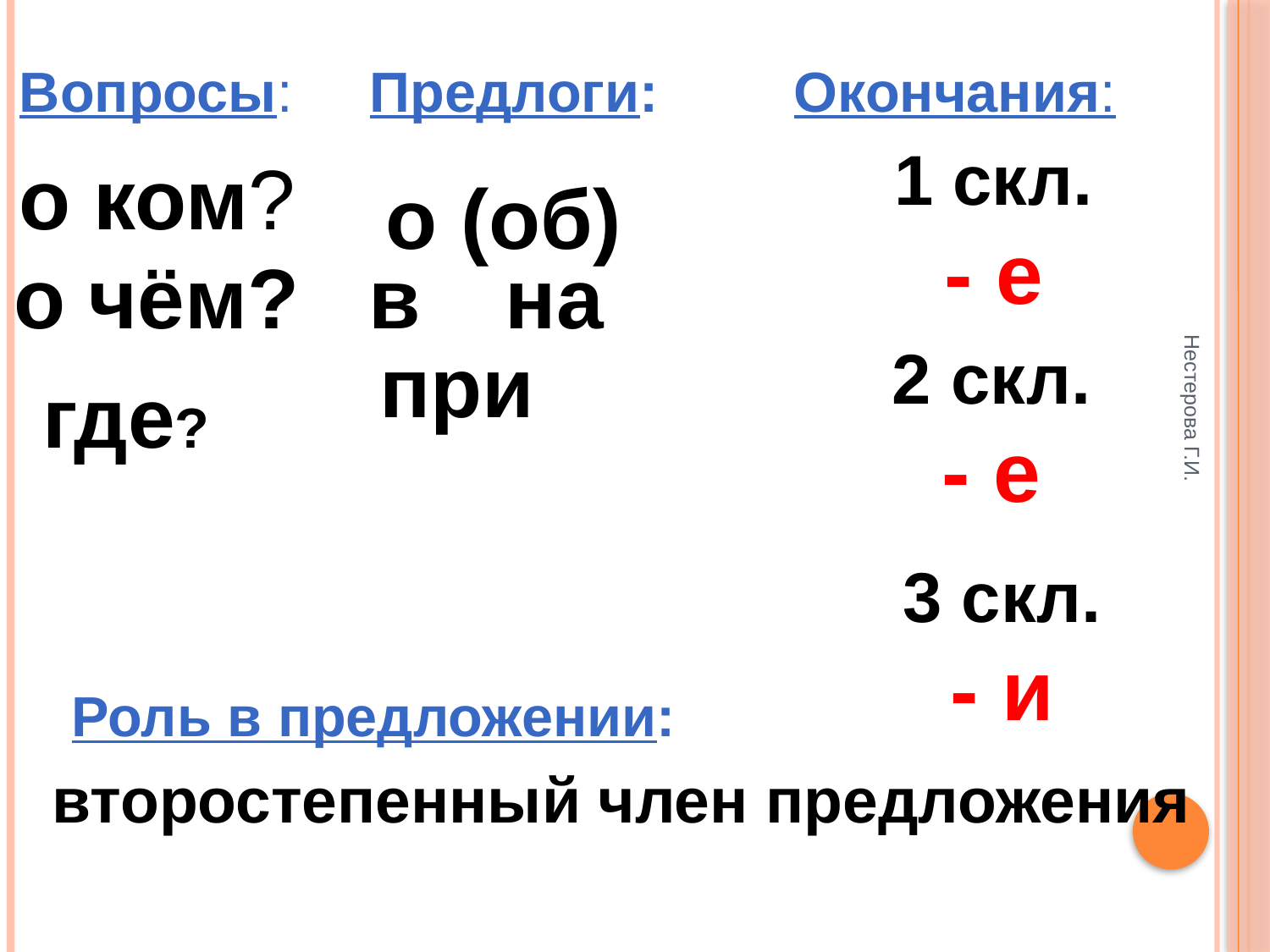

Вопросы:
Предлоги:
Окончания:
1 скл.
- е
о ком?
о (об)
о чём?
в
на
при
2 скл.
- е
где?
Нестерова Г.И.
3 скл.
- и
Роль в предложении:
второстепенный член предложения